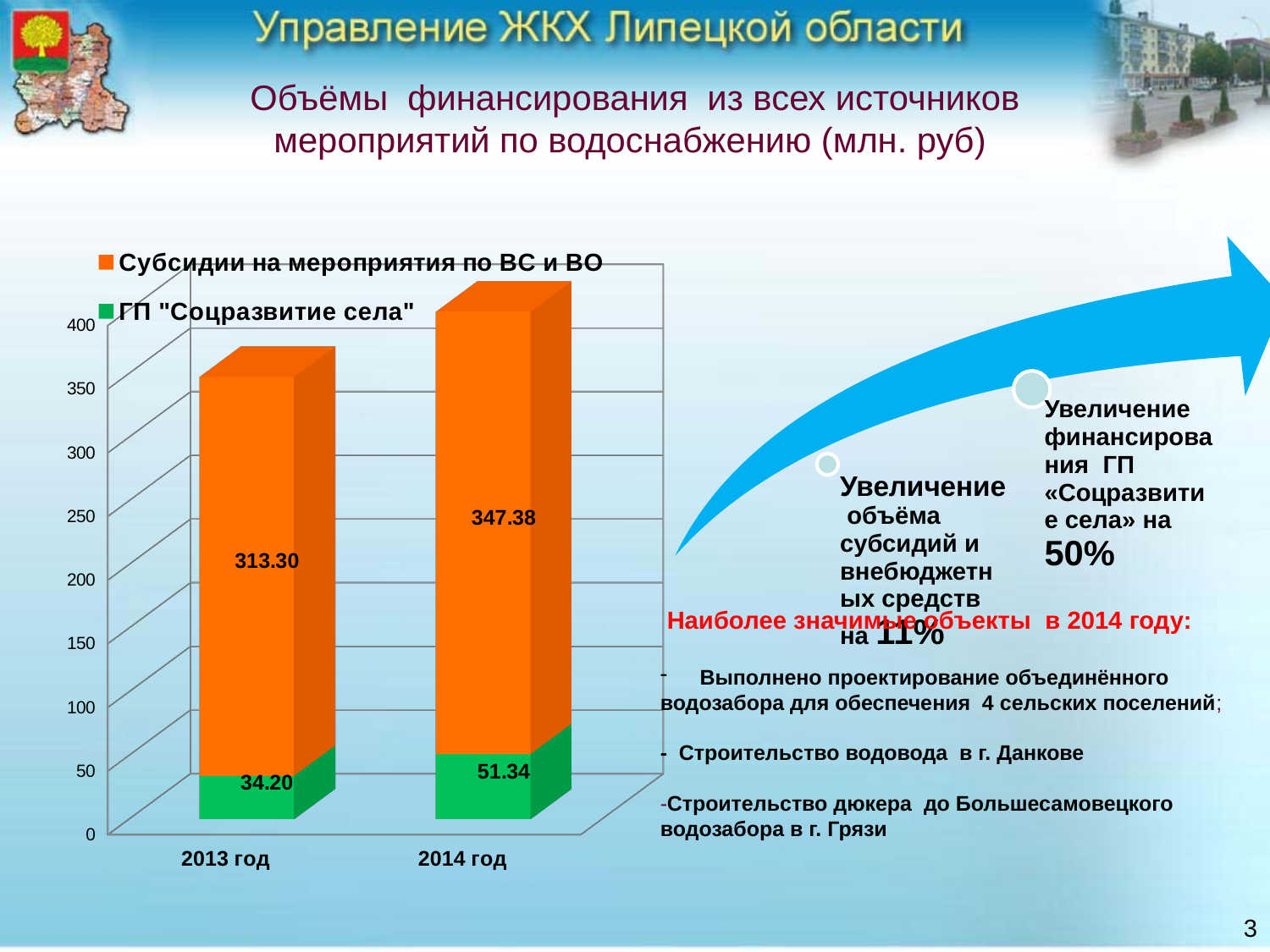

# Объёмы  финансирования  из всех источников мероприятий по водоснабжению (млн. руб)

[unsupported chart]

 Наиболее значимые объекты  в 2014 году:

Выполнено проектирование объединённого
водозабора для обеспечения  4 сельских поселений;

-  Строительство водовода  в г. Данкове

-Строительство дюкера  до Большесамовецкого
водозабора в г. Грязи
3